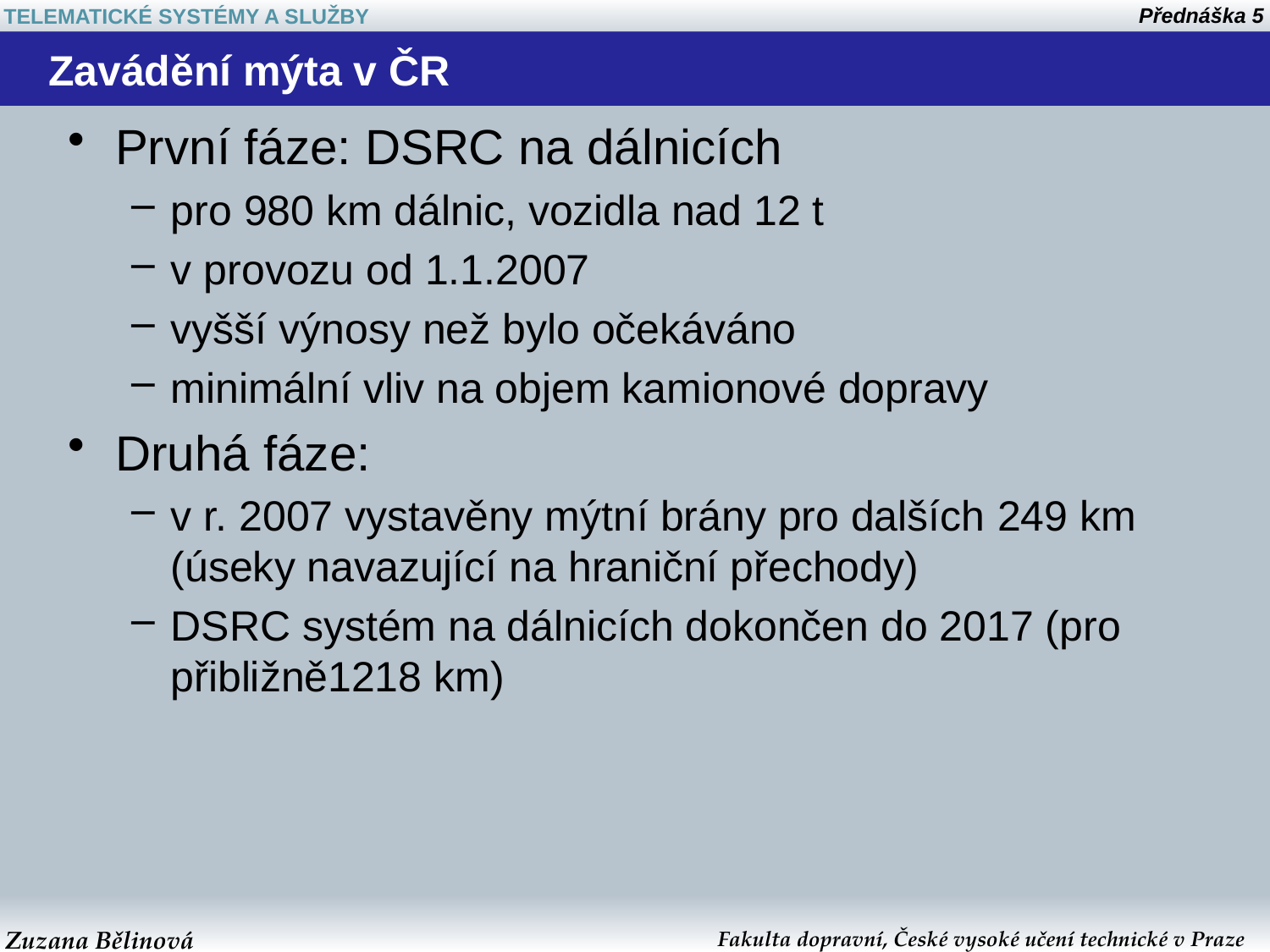

# Zavádění mýta v ČR
První fáze: DSRC na dálnicích
pro 980 km dálnic, vozidla nad 12 t
v provozu od 1.1.2007
vyšší výnosy než bylo očekáváno
minimální vliv na objem kamionové dopravy
Druhá fáze:
v r. 2007 vystavěny mýtní brány pro dalších 249 km (úseky navazující na hraniční přechody)
DSRC systém na dálnicích dokončen do 2017 (pro přibližně1218 km)